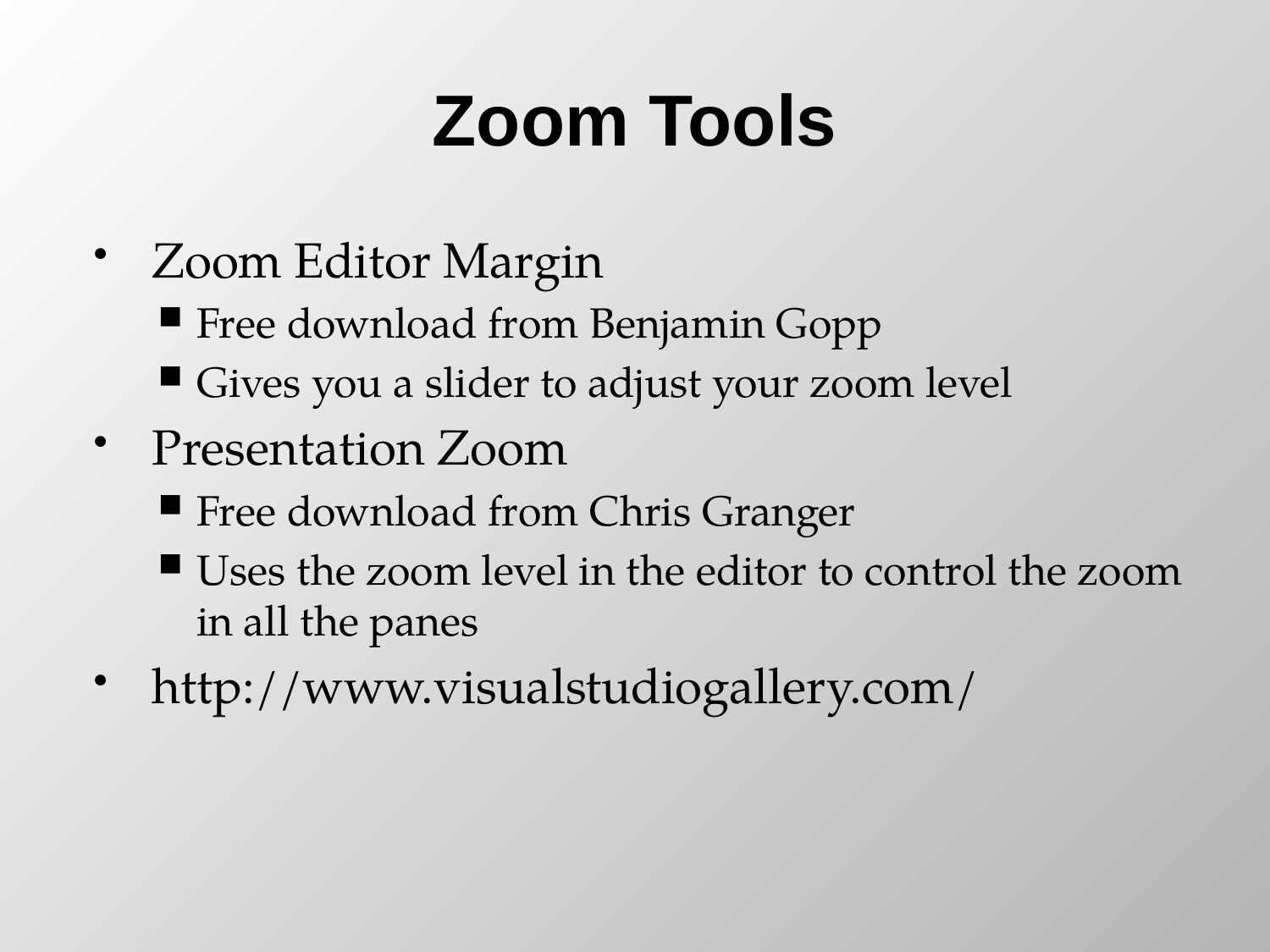

# Zoom Tools
Zoom Editor Margin
Free download from Benjamin Gopp
Gives you a slider to adjust your zoom level
Presentation Zoom
Free download from Chris Granger
Uses the zoom level in the editor to control the zoom in all the panes
http://www.visualstudiogallery.com/